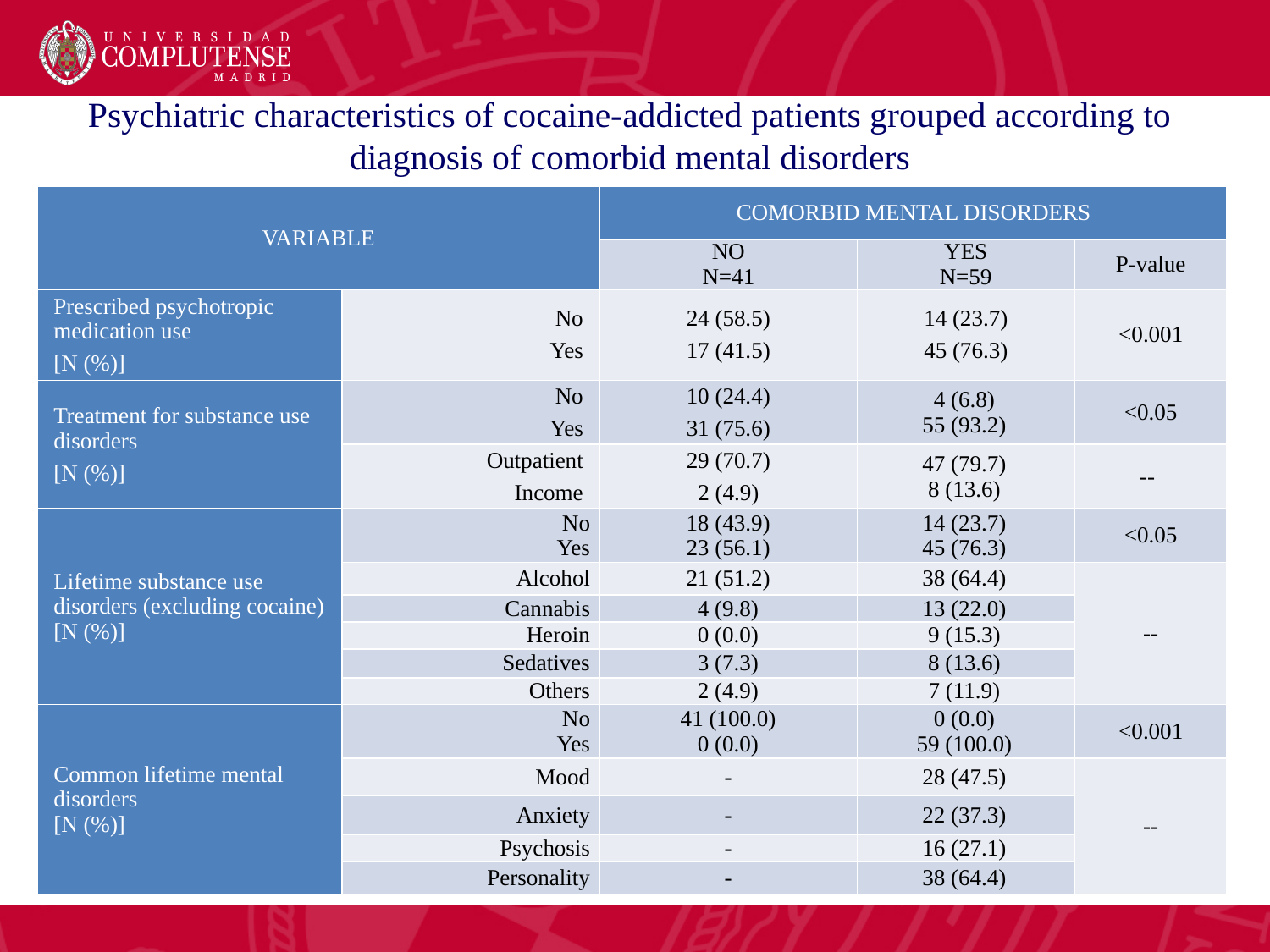

Psychiatric characteristics of cocaine-addicted patients grouped according to diagnosis of comorbid mental disorders
| VARIABLE |  | COMORBID MENTAL DISORDERS |  |  |
| --- | --- | --- | --- | --- |
|  |  | NO N=41 | YES N=59 | P-value |
| Prescribed psychotropic medication use [N (%)] | No Yes | 24 (58.5) 17 (41.5) | 14 (23.7) 45 (76.3) | <0.001 |
| Treatment for substance use disorders [N (%)] | No Yes | 10 (24.4) 31 (75.6) | 4 (6.8) 55 (93.2) | <0.05 |
|  | Outpatient Income | 29 (70.7) 2 (4.9) | 47 (79.7) 8 (13.6) | -- |
| Lifetime substance use disorders (excluding cocaine) [N (%)] | No Yes | 18 (43.9) 23 (56.1) | 14 (23.7) 45 (76.3) | <0.05 |
|  | Alcohol | 21 (51.2) | 38 (64.4) | -- |
|  | Cannabis | 4 (9.8) | 13 (22.0) |  |
|  | Heroin | 0 (0.0) | 9 (15.3) |  |
|  | Sedatives | 3 (7.3) | 8 (13.6) |  |
|  | Others | 2 (4.9) | 7 (11.9) |  |
| Common lifetime mental disorders [N (%)] | No Yes | 41 (100.0) 0 (0.0) | 0 (0.0) 59 (100.0) | <0.001 |
|  | Mood | - | 28 (47.5) | -- |
|  | Anxiety | - | 22 (37.3) |  |
|  | Psychosis | - | 16 (27.1) |  |
|  | Personality | - | 38 (64.4) |  |